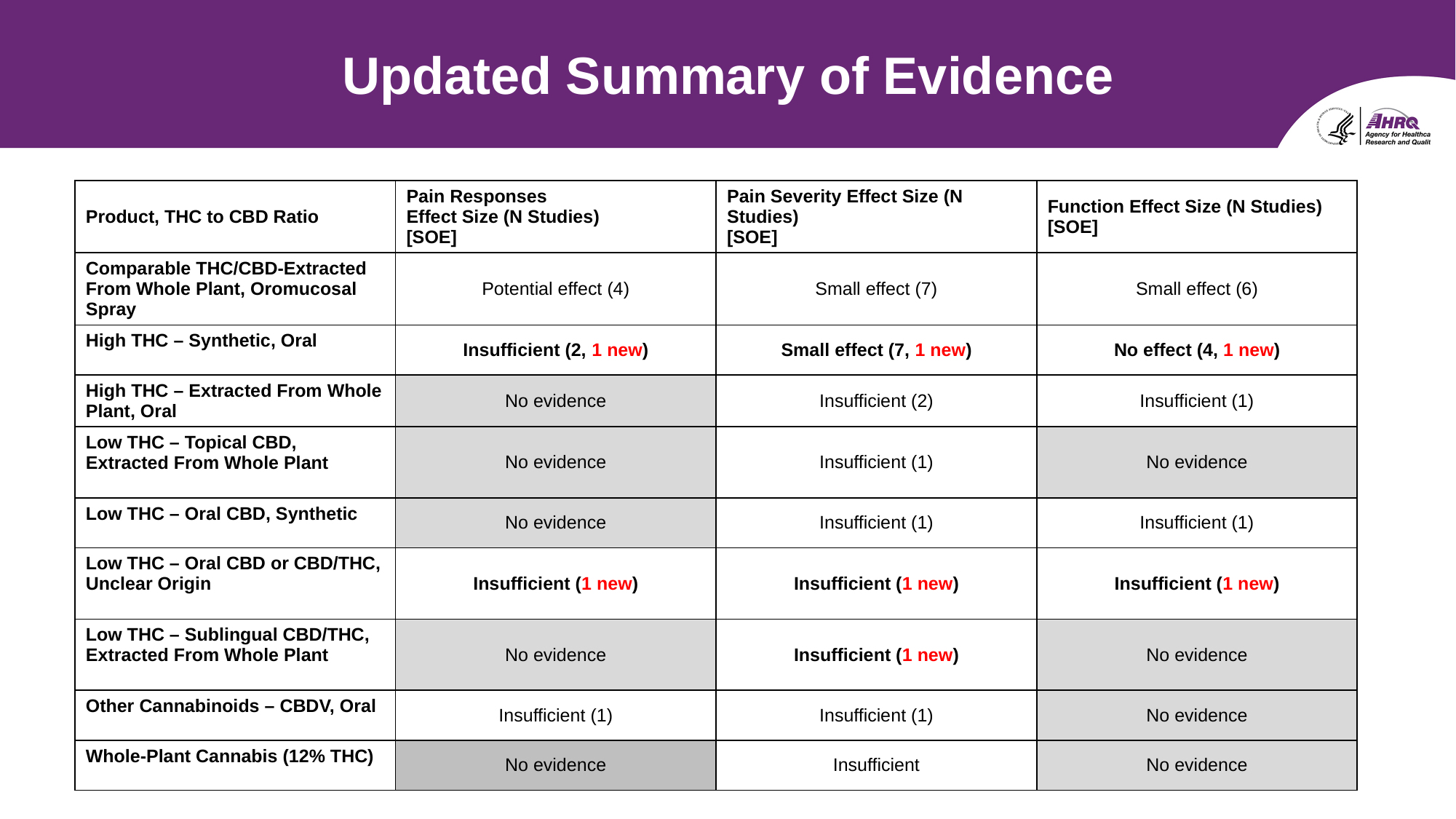

# Updated Summary of Evidence
| Product, THC to CBD Ratio | Pain Responses Effect Size (N Studies) [SOE] | Pain Severity Effect Size (N Studies) [SOE] | Function Effect Size (N Studies) [SOE] |
| --- | --- | --- | --- |
| Comparable THC/CBD-Extracted From Whole Plant, Oromucosal Spray | Potential effect (4) | Small effect (7) | Small effect (6) |
| High THC – Synthetic, Oral | Insufficient (2, 1 new) | Small effect (7, 1 new) | No effect (4, 1 new) |
| High THC – Extracted From Whole Plant, Oral | No evidence | Insufficient (2) | Insufficient (1) |
| Low THC – Topical CBD, Extracted From Whole Plant | No evidence | Insufficient (1) | No evidence |
| Low THC – Oral CBD, Synthetic | No evidence | Insufficient (1) | Insufficient (1) |
| Low THC – Oral CBD or CBD/THC, Unclear Origin | Insufficient (1 new) | Insufficient (1 new) | Insufficient (1 new) |
| Low THC – Sublingual CBD/THC, Extracted From Whole Plant | No evidence | Insufficient (1 new) | No evidence |
| Other Cannabinoids – CBDV, Oral | Insufficient (1) | Insufficient (1) | No evidence |
| Whole-Plant Cannabis (12% THC) | No evidence | Insufficient | No evidence |
29